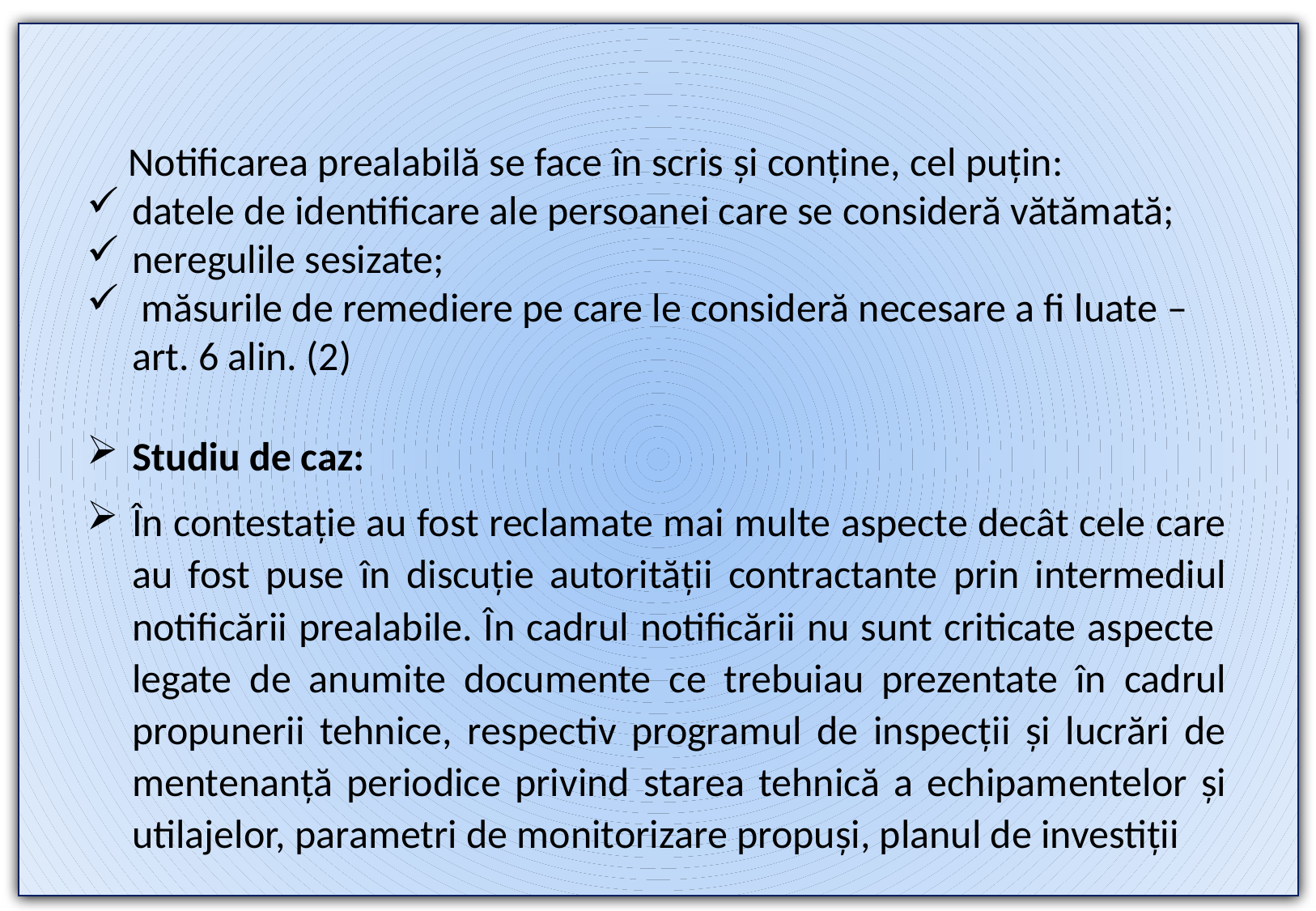

Notificarea prealabilă se face în scris şi conţine, cel puțin:
datele de identificare ale persoanei care se consideră vătămată;
neregulile sesizate;
 măsurile de remediere pe care le consideră necesare a fi luate – art. 6 alin. (2)

Studiu de caz:
În contestație au fost reclamate mai multe aspecte decât cele care au fost puse în discuție autorității contractante prin intermediul notificării prealabile. În cadrul notificării nu sunt criticate aspecte  legate de anumite documente ce trebuiau prezentate în cadrul propunerii tehnice, respectiv programul de inspecții și lucrări de mentenanță periodice privind starea tehnică a echipamentelor și utilajelor, parametri de monitorizare propuși, planul de investiții